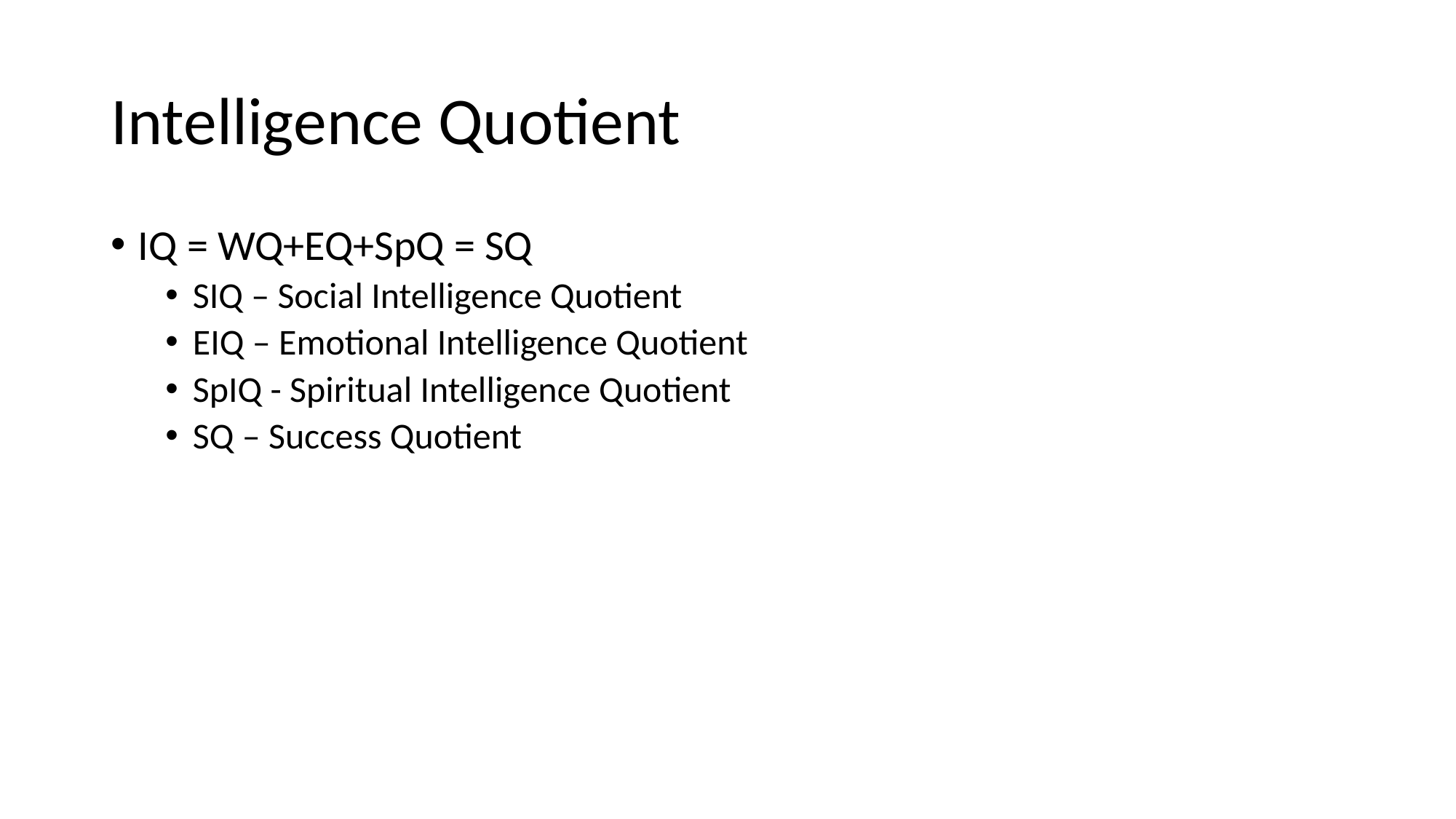

# Intelligence Quotient
IQ = WQ+EQ+SpQ = SQ
SIQ – Social Intelligence Quotient
EIQ – Emotional Intelligence Quotient
SpIQ - Spiritual Intelligence Quotient
SQ – Success Quotient